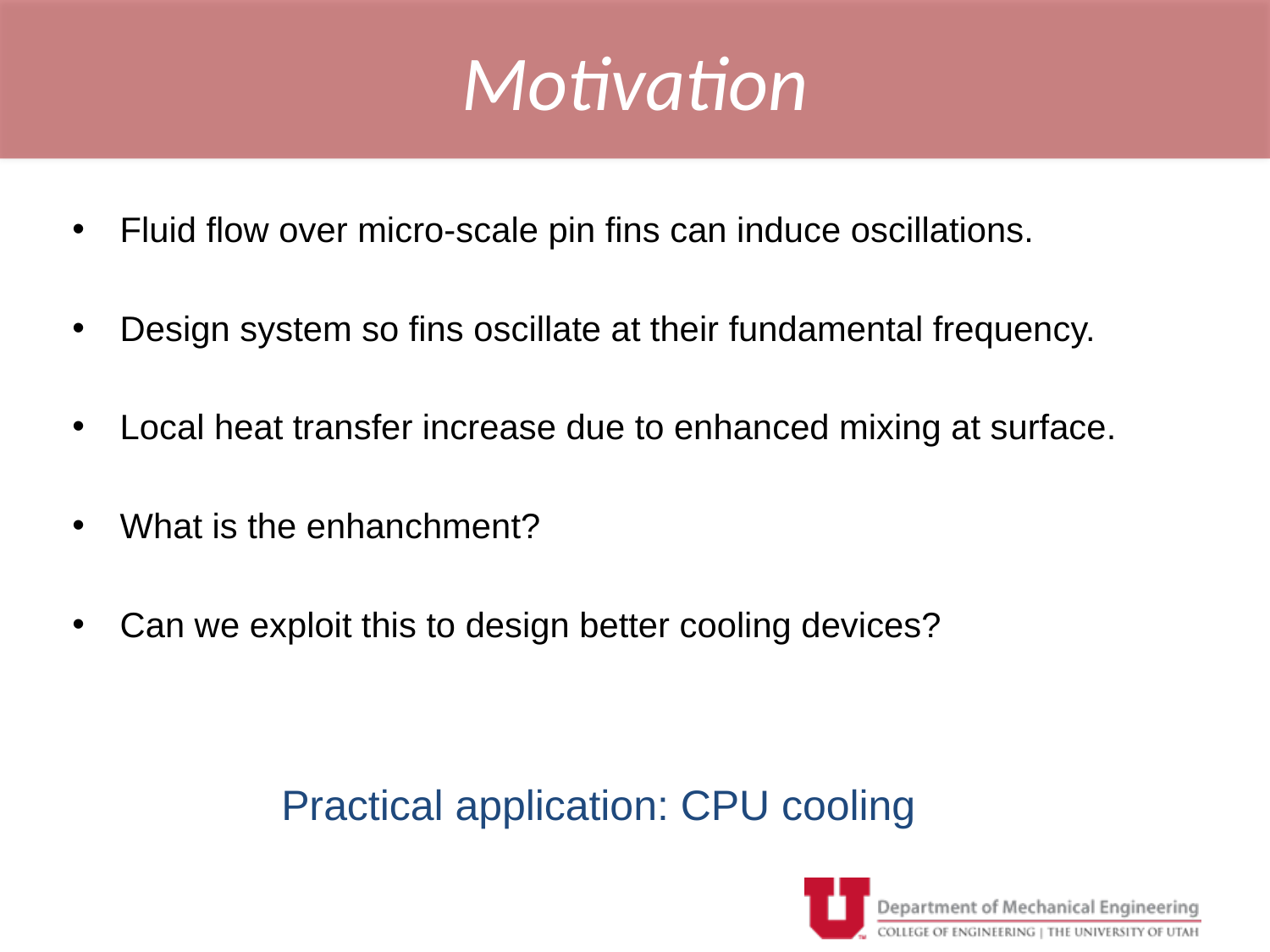

Motivation
Fluid flow over micro-scale pin fins can induce oscillations.

Design system so fins oscillate at their fundamental frequency.

Local heat transfer increase due to enhanced mixing at surface.

What is the enhanchment?

Can we exploit this to design better cooling devices?

Practical application: CPU cooling